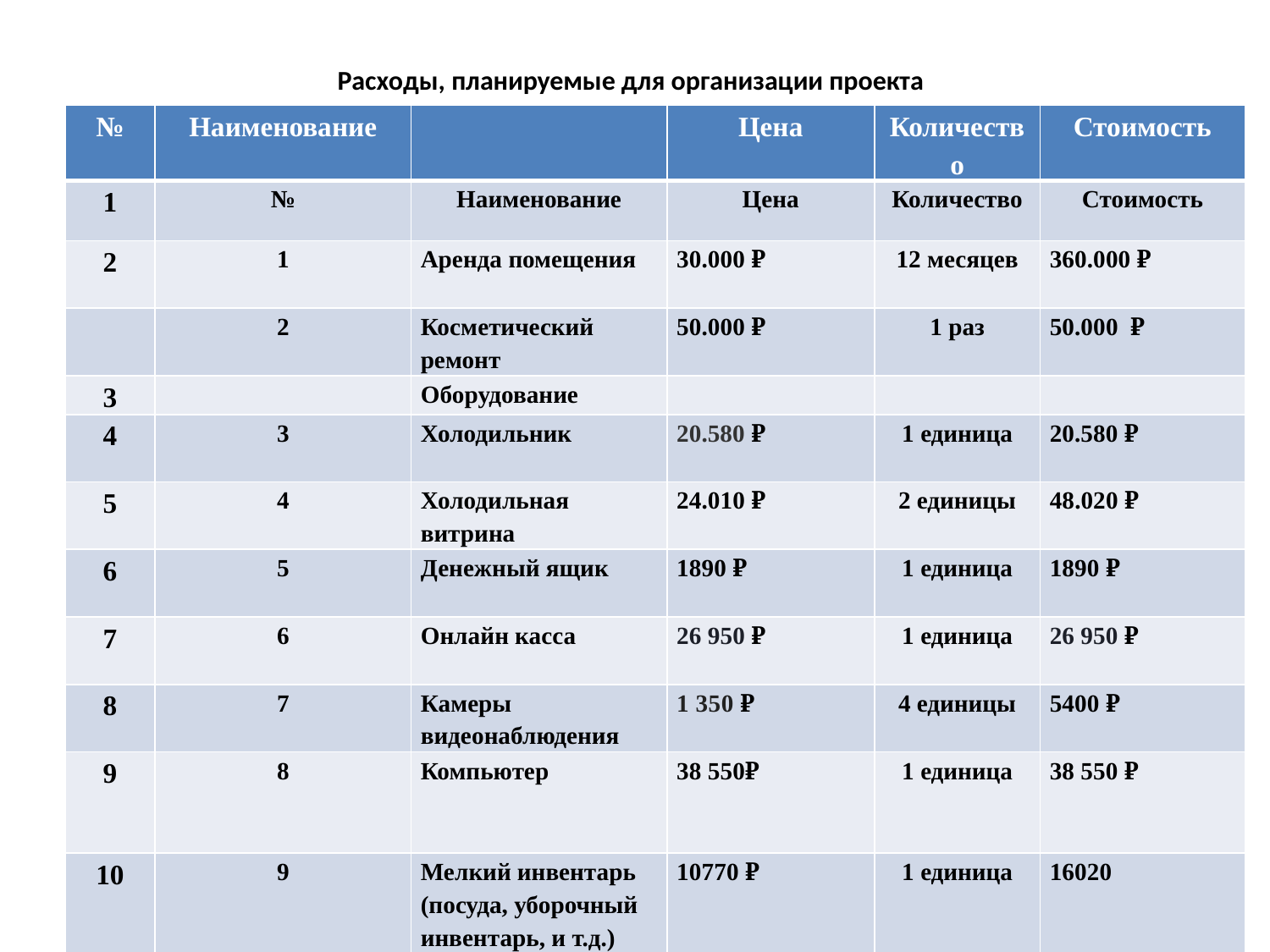

# Расходы, планируемые для организации проекта
| № | Наименование |  | Цена | Количество | Стоимость |
| --- | --- | --- | --- | --- | --- |
| 1 | № | Наименование | Цена | Количество | Стоимость |
| 2 | 1 | Аренда помещения | 30.000 ₽ | 12 месяцев | 360.000 ₽ |
|  | 2 | Косметический ремонт | 50.000 ₽ | 1 раз | 50.000 ₽ |
| 3 |  | Оборудование |  |  |  |
| 4 | 3 | Холодильник | 20.580 ₽ | 1 единица | 20.580 ₽ |
| 5 | 4 | Холодильная витрина | 24.010 ₽ | 2 единицы | 48.020 ₽ |
| 6 | 5 | Денежный ящик | 1890 ₽ | 1 единица | 1890 ₽ |
| 7 | 6 | Онлайн касса | 26 950 ₽ | 1 единица | 26 950 ₽ |
| 8 | 7 | Камеры видеонаблюдения | 1 350 ₽ | 4 единицы | 5400 ₽ |
| 9 | 8 | Компьютер | 38 550₽ | 1 единица | 38 550 ₽ |
| 10 | 9 | Мелкий инвентарь (посуда, уборочный инвентарь, и т.д.) | 10770 ₽ | 1 единица | 16020 |
| 11 | 10 | Расходные материалы (пакеты, моющие, дезинфицирующие средства) | 2400₽ | 1 | 2400 ₽ |
| 12 | 11 | Транспортные расходы | 500 ₽ | 4 раза в неделю | 2000 ₽ |
|  | 12 |  |  |  | Итого:571810 ₽ |
|  |  |  |  |  |  |